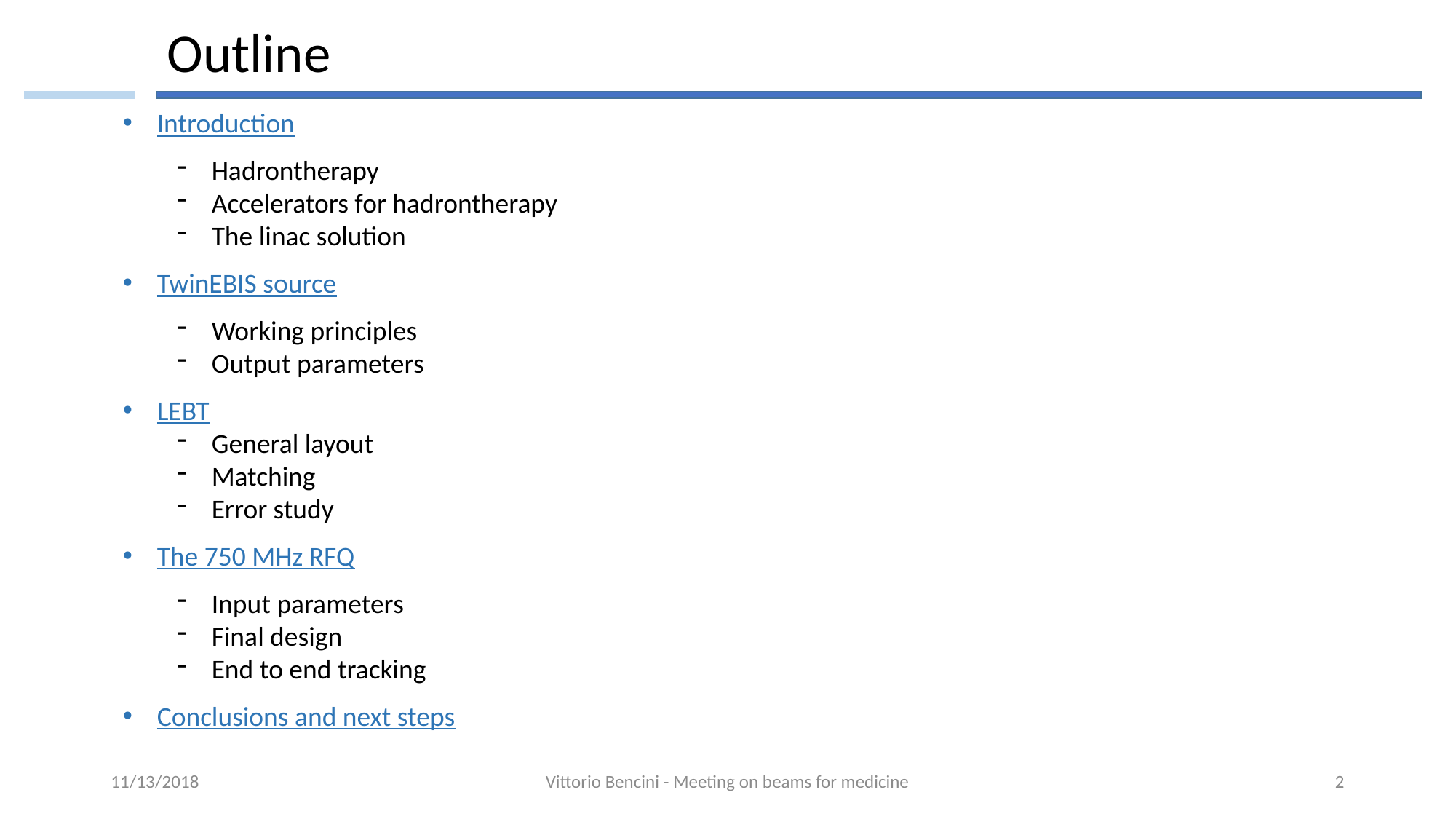

Outline

Introduction

Hadrontherapy
Accelerators for hadrontherapy
The linac solution

TwinEBIS source

Working principles
Output parameters

LEBT
General layout
Matching
Error study

The 750 MHz RFQ

Input parameters
Final design
End to end tracking

Conclusions and next steps

11/13/2018
Vittorio Bencini - Meeting on beams for medicine
2